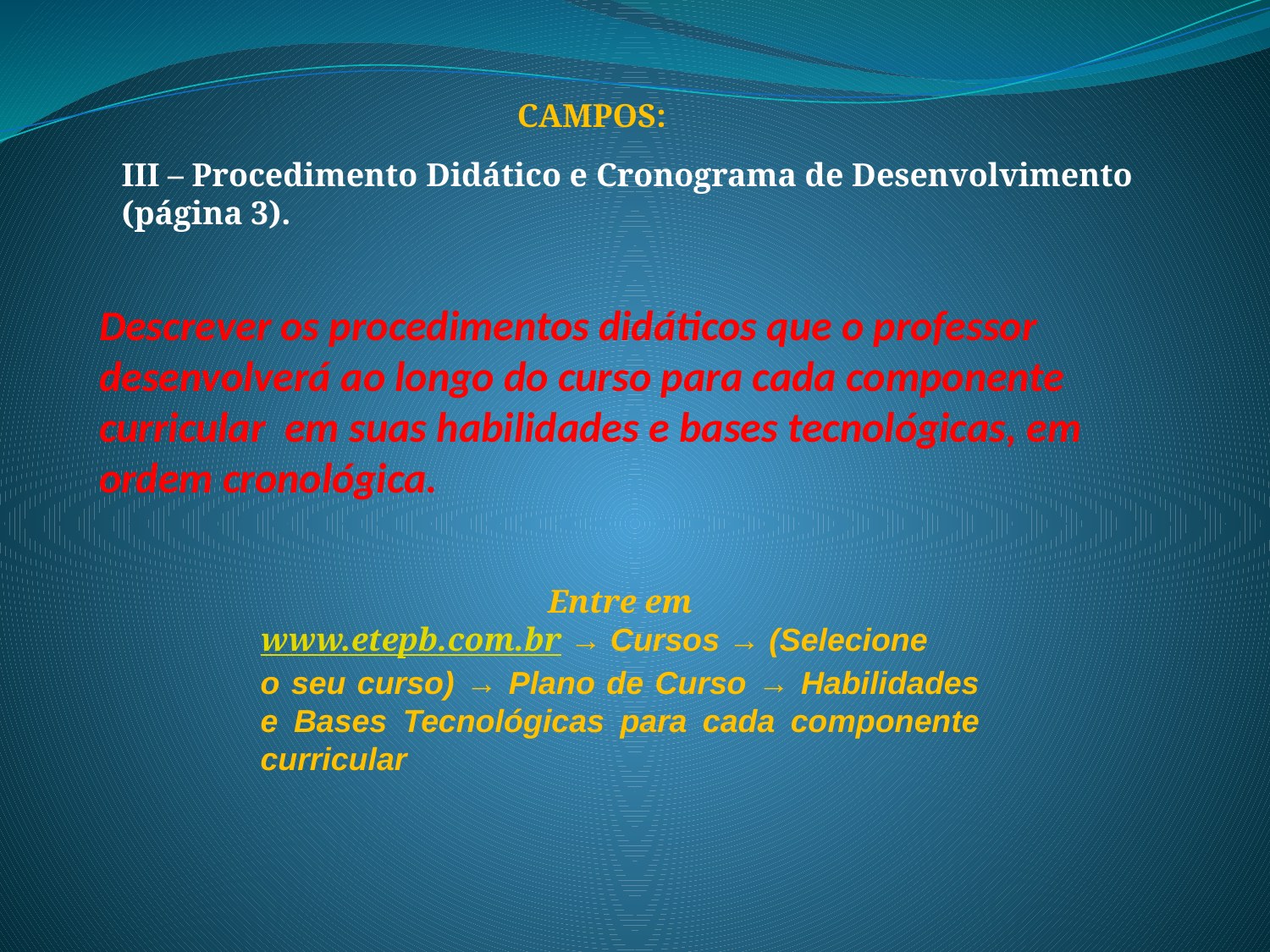

CAMPOS:
III – Procedimento Didático e Cronograma de Desenvolvimento
(página 3).

# Descrever os procedimentos didáticos que o professor desenvolverá ao longo do curso para cada componente curricular  em suas habilidades e bases tecnológicas, em ordem cronológica.
Entre em
www.etepb.com.br → Cursos → (Selecione
o seu curso) → Plano de Curso → Habilidades e Bases Tecnológicas para cada componente curricular